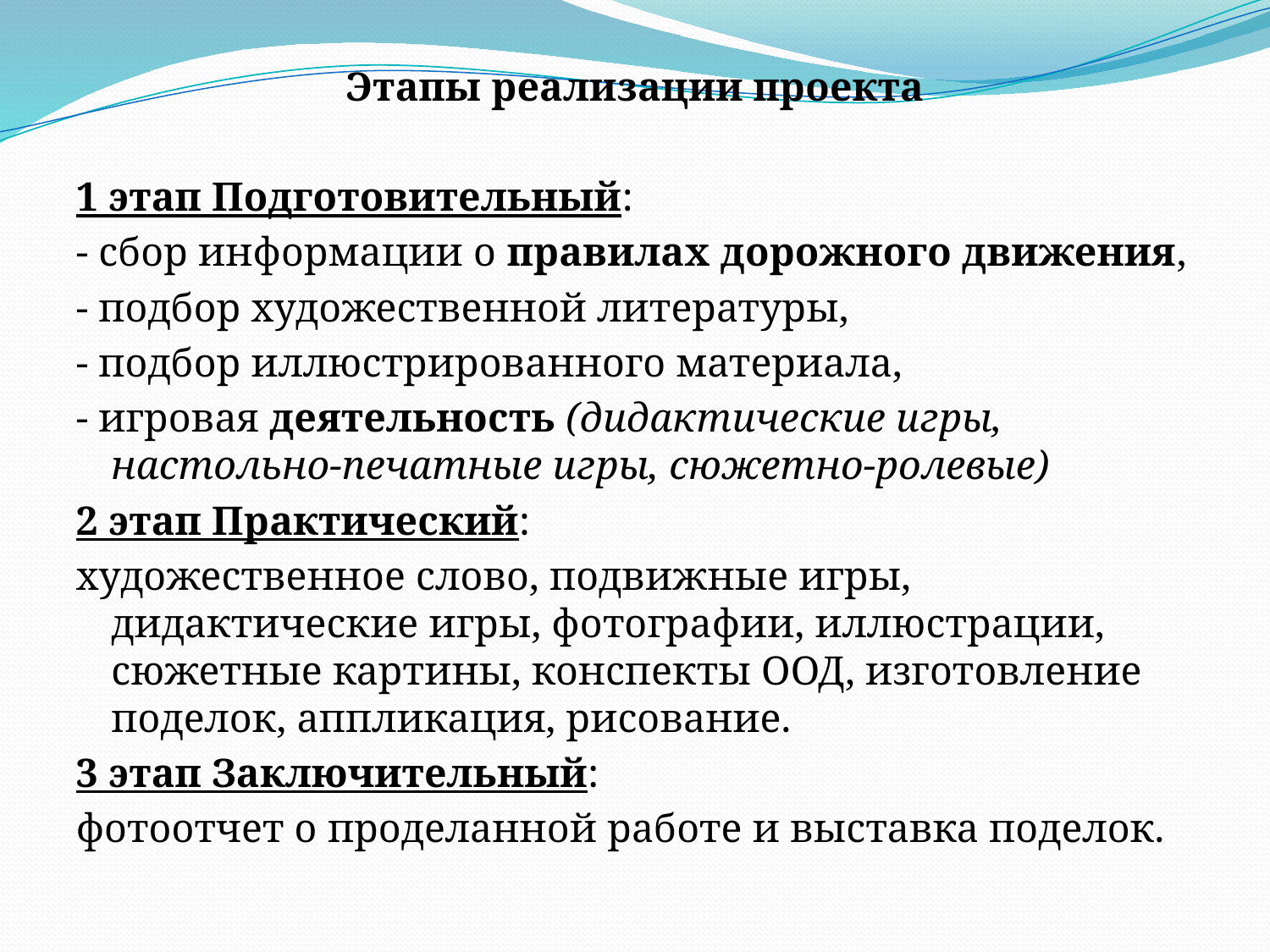

Этапы реализации проекта

1 этап Подготовительный:
- сбор информации о правилах дорожного движения,
- подбор художественной литературы,
- подбор иллюстрированного материала,
- игровая деятельность (дидактические игры, настольно-печатные игры, сюжетно-ролевые)
2 этап Практический:
художественное слово, подвижные игры, дидактические игры, фотографии, иллюстрации, сюжетные картины, конспекты ООД, изготовление поделок, аппликация, рисование.
3 этап Заключительный:
фотоотчет о проделанной работе и выставка поделок.